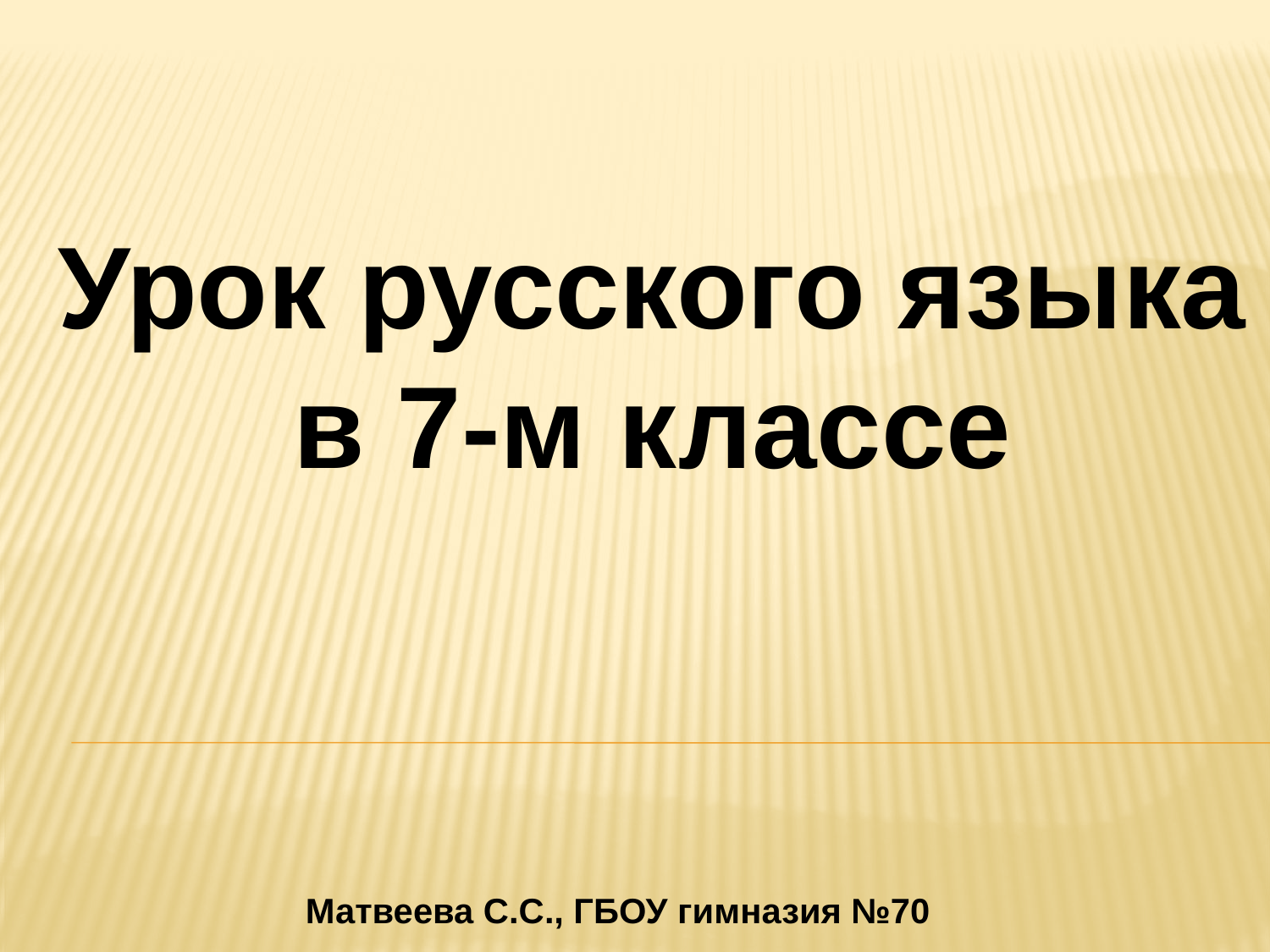

Урок русского языка
в 7-м классе
Матвеева С.С., ГБОУ гимназия №70